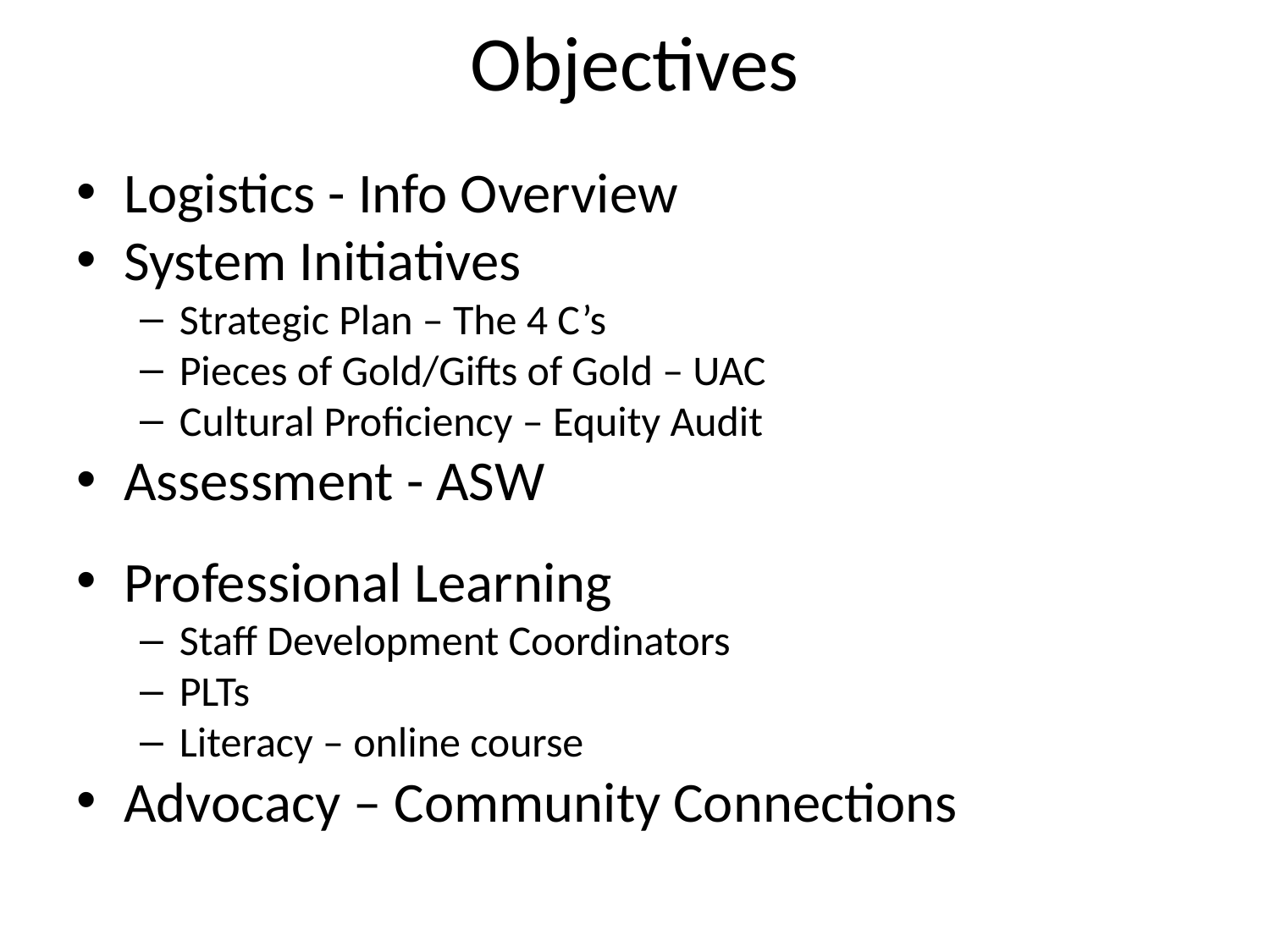

# Objectives
Logistics - Info Overview
System Initiatives
Strategic Plan – The 4 C’s
Pieces of Gold/Gifts of Gold – UAC
Cultural Proficiency – Equity Audit
Assessment - ASW
Professional Learning
Staff Development Coordinators
PLTs
Literacy – online course
Advocacy – Community Connections